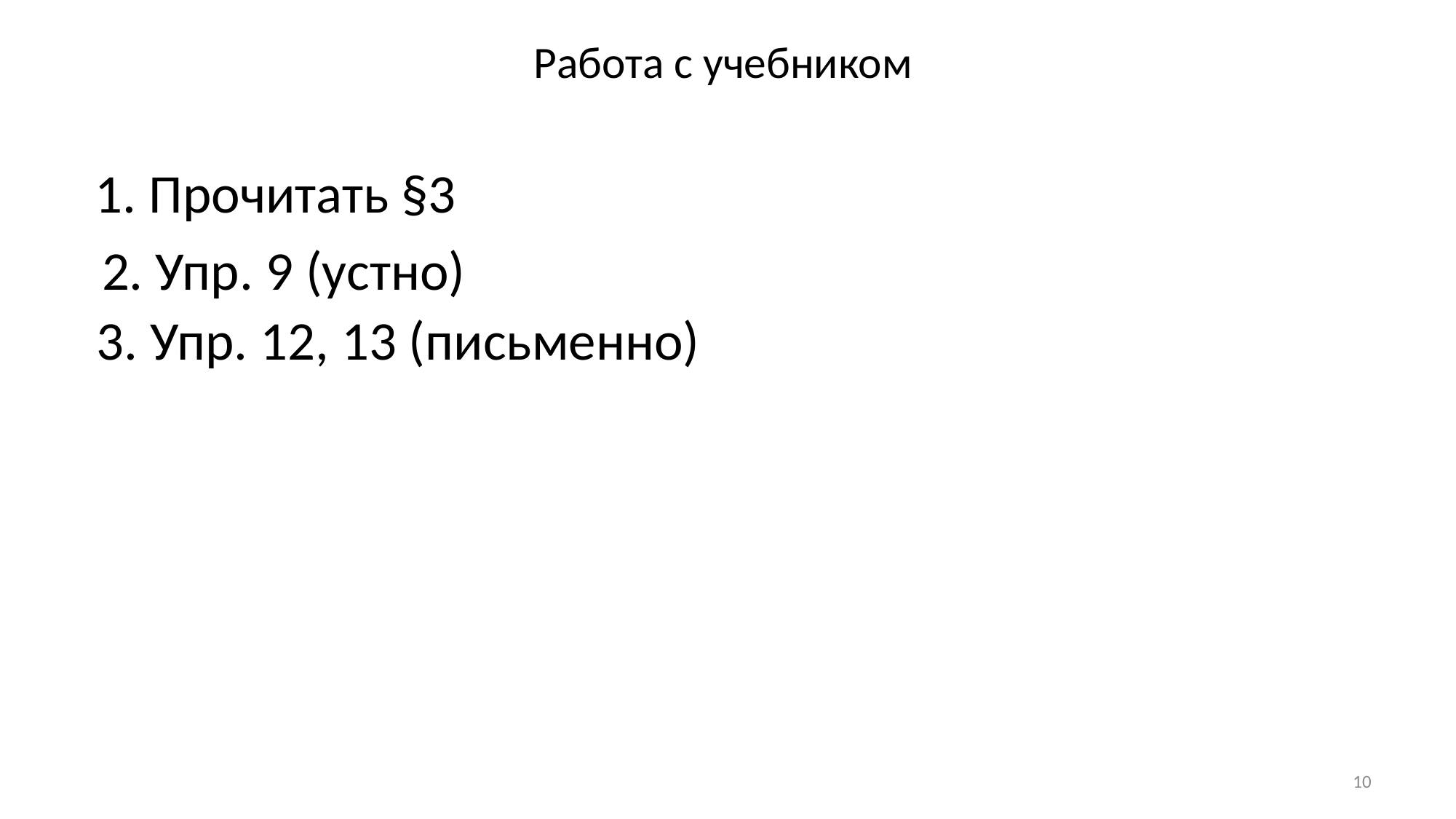

# Работа с учебником
1. Прочитать §3
2. Упр. 9 (устно)
3. Упр. 12, 13 (письменно)
10